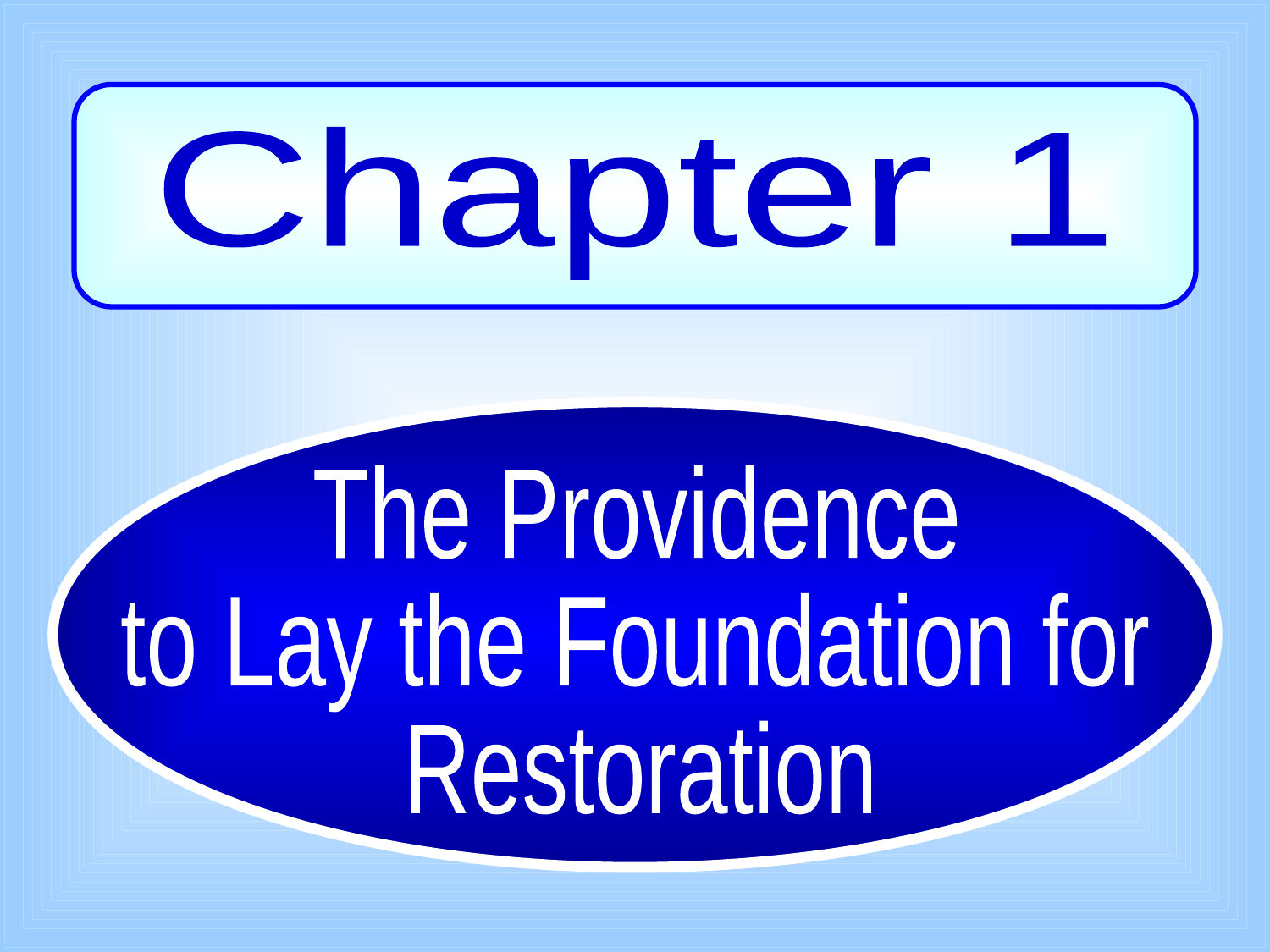

Chapter 1

The Providence
to Lay the Foundation for
Restoration